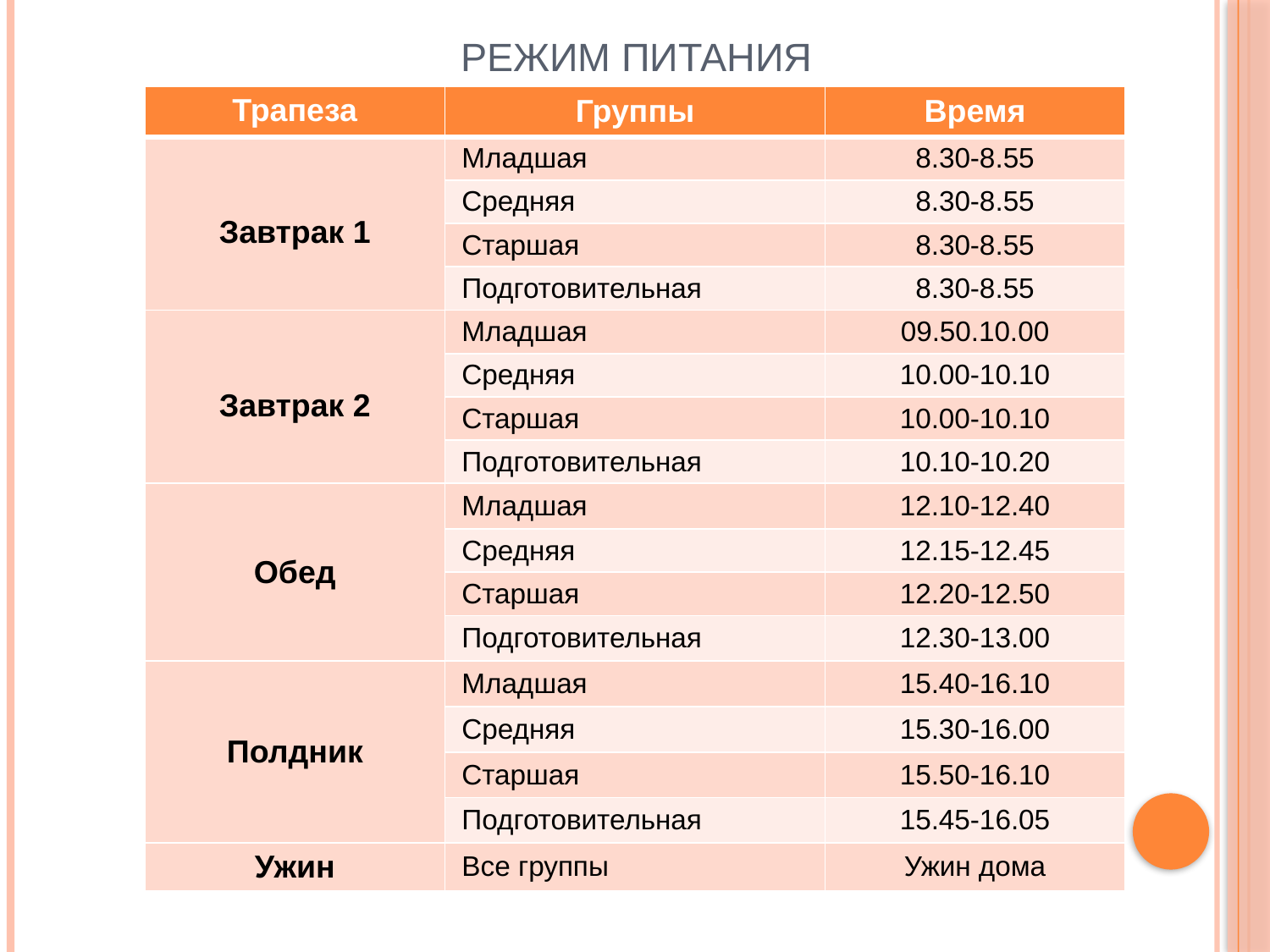

# Режим питания
| Трапеза | Группы | Время |
| --- | --- | --- |
| Завтрак 1 | Младшая | 8.30-8.55 |
|  | Средняя | 8.30-8.55 |
|  | Старшая | 8.30-8.55 |
|  | Подготовительная | 8.30-8.55 |
| Завтрак 2 | Младшая | 09.50.10.00 |
|  | Средняя | 10.00-10.10 |
|  | Старшая | 10.00-10.10 |
|  | Подготовительная | 10.10-10.20 |
| Обед | Младшая | 12.10-12.40 |
|  | Средняя | 12.15-12.45 |
|  | Старшая | 12.20-12.50 |
|  | Подготовительная | 12.30-13.00 |
| Полдник | Младшая | 15.40-16.10 |
|  | Средняя | 15.30-16.00 |
|  | Старшая | 15.50-16.10 |
|  | Подготовительная | 15.45-16.05 |
| Ужин | Все группы | Ужин дома |